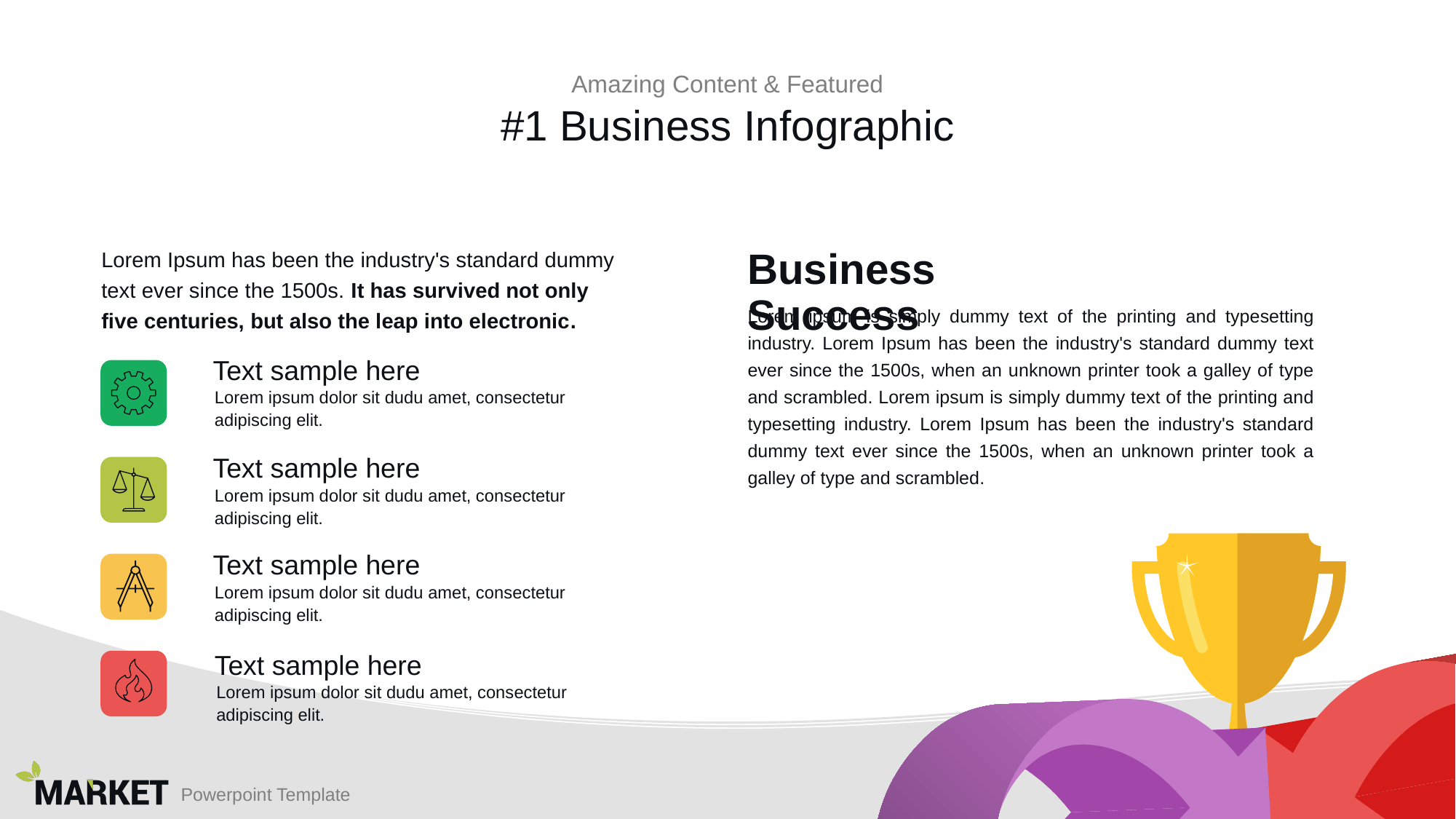

Amazing Content & Featured
# #1 Business Infographic
Lorem Ipsum has been the industry's standard dummy text ever since the 1500s. It has survived not only five centuries, but also the leap into electronic.
Business Success
Lorem ipsum is simply dummy text of the printing and typesetting industry. Lorem Ipsum has been the industry's standard dummy text ever since the 1500s, when an unknown printer took a galley of type and scrambled. Lorem ipsum is simply dummy text of the printing and typesetting industry. Lorem Ipsum has been the industry's standard dummy text ever since the 1500s, when an unknown printer took a galley of type and scrambled.
Text sample here
Lorem ipsum dolor sit dudu amet, consectetur adipiscing elit.

Text sample here
Lorem ipsum dolor sit dudu amet, consectetur adipiscing elit.

Text sample here
Lorem ipsum dolor sit dudu amet, consectetur adipiscing elit.

Text sample here
Lorem ipsum dolor sit dudu amet, consectetur adipiscing elit.